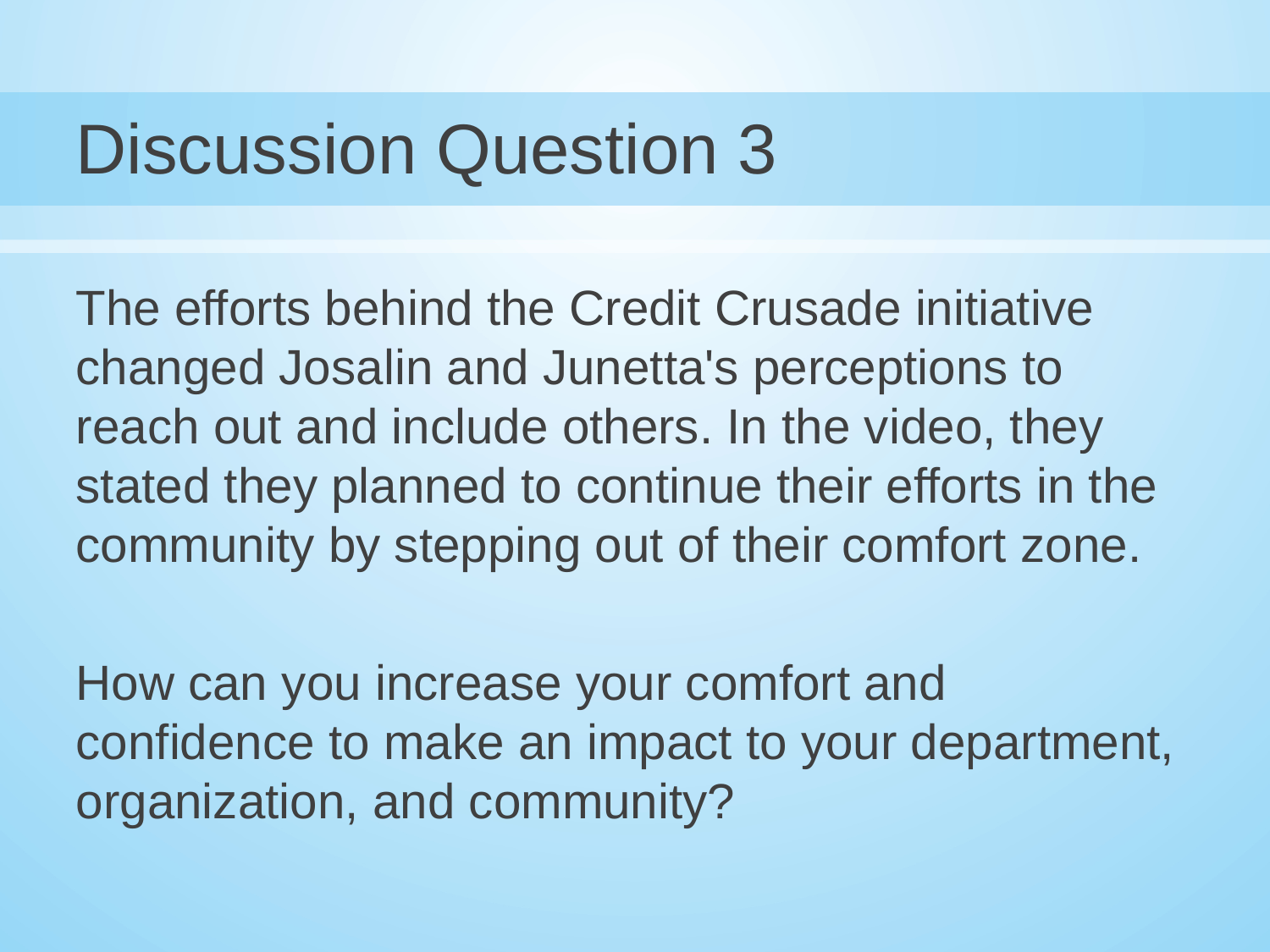

# Discussion Question 3
The efforts behind the Credit Crusade initiative changed Josalin and Junetta's perceptions to reach out and include others. In the video, they stated they planned to continue their efforts in the community by stepping out of their comfort zone.

How can you increase your comfort and confidence to make an impact to your department, organization, and community?